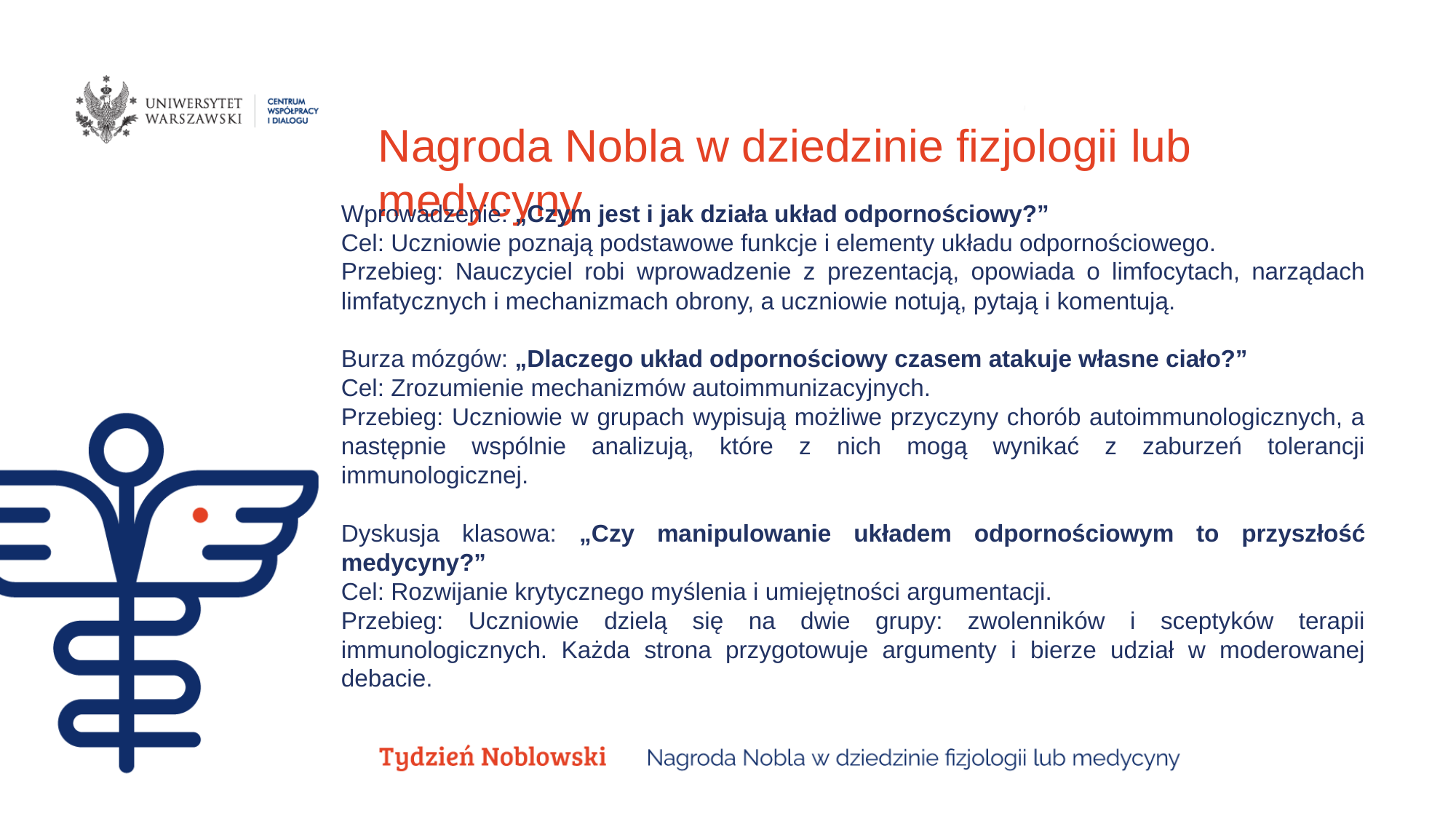

Nagroda Nobla w dziedzinie fizjologii lub medycyny
Wprowadzenie: „Czym jest i jak działa układ odpornościowy?”
Cel: Uczniowie poznają podstawowe funkcje i elementy układu odpornościowego.
Przebieg: Nauczyciel robi wprowadzenie z prezentacją, opowiada o limfocytach, narządach limfatycznych i mechanizmach obrony, a uczniowie notują, pytają i komentują.

Burza mózgów: „Dlaczego układ odpornościowy czasem atakuje własne ciało?”
Cel: Zrozumienie mechanizmów autoimmunizacyjnych.
Przebieg: Uczniowie w grupach wypisują możliwe przyczyny chorób autoimmunologicznych, a następnie wspólnie analizują, które z nich mogą wynikać z zaburzeń tolerancji immunologicznej.

Dyskusja klasowa: „Czy manipulowanie układem odpornościowym to przyszłość medycyny?”
Cel: Rozwijanie krytycznego myślenia i umiejętności argumentacji.
Przebieg: Uczniowie dzielą się na dwie grupy: zwolenników i sceptyków terapii immunologicznych. Każda strona przygotowuje argumenty i bierze udział w moderowanej debacie.